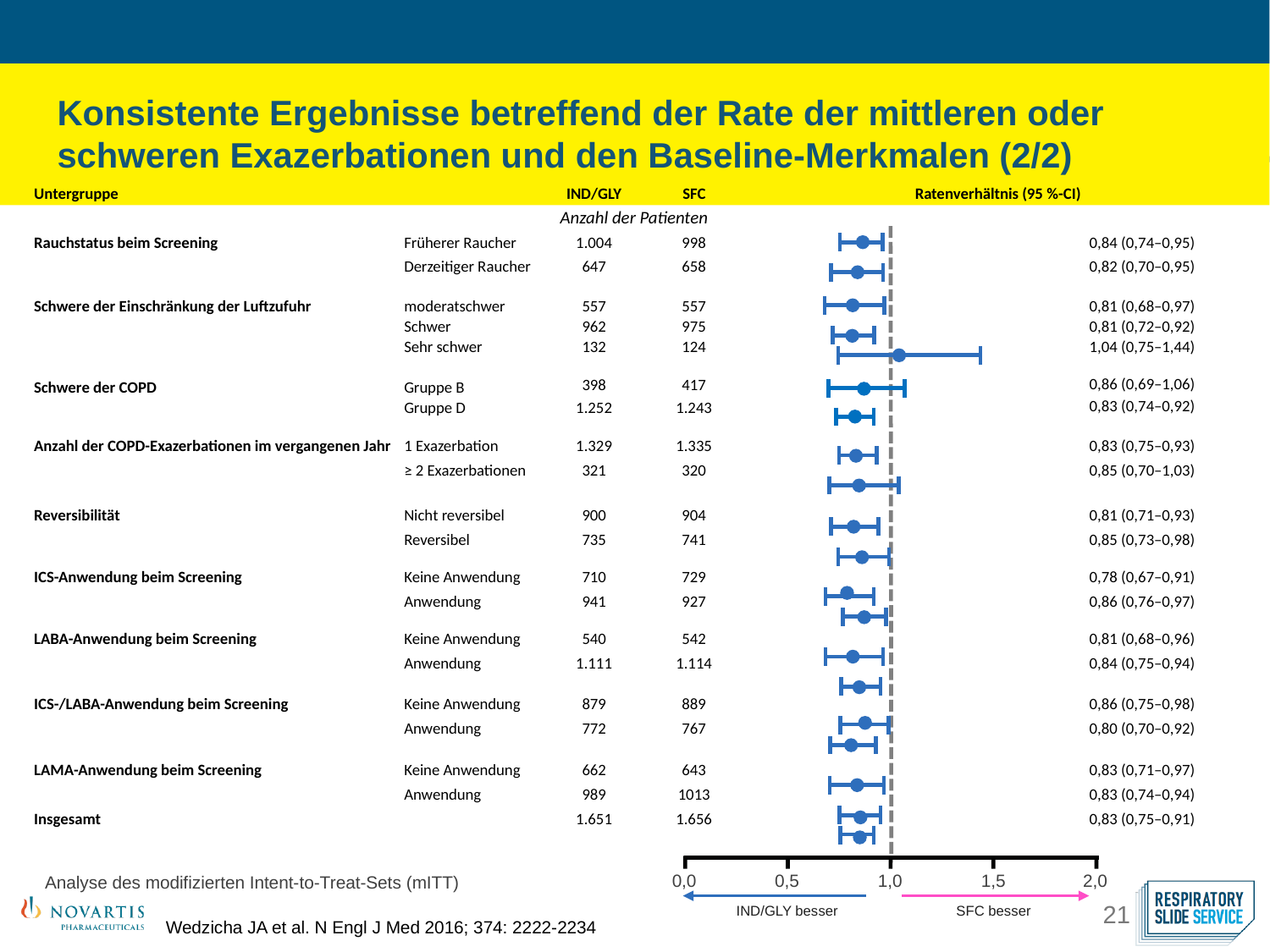

Konsistente Ergebnisse betreffend der Rate der mittleren oder schweren Exazerbationen und den Baseline-Merkmalen (2/2)
| Untergruppe |  | IND/GLY | SFC | Ratenverhältnis (95 %-CI) |  |
| --- | --- | --- | --- | --- | --- |
|  |  | Anzahl der Patienten |  |  |  |
| Rauchstatus beim Screening | Früherer Raucher | 1.004 | 998 |  | 0,84 (0,74–0,95) |
|  | Derzeitiger Raucher | 647 | 658 |  | 0,82 (0,70–0,95) |
|  |  |  |  |  |  |
| Schwere der Einschränkung der Luftzufuhr | moderatschwer | 557 | 557 |  | 0,81 (0,68–0,97) |
|  | Schwer | 962 | 975 |  | 0,81 (0,72–0,92) |
|  | Sehr schwer | 132 | 124 |  | 1,04 (0,75–1,44) |
|  |  |  |  |  |  |
| Schwere der COPD | Gruppe B | 398 | 417 |  | 0,86 (0,69–1,06) |
|  | Gruppe D | 1.252 | 1.243 |  | 0,83 (0,74–0,92) |
|  |  |  |  |  |  |
| Anzahl der COPD-Exazerbationen im vergangenen Jahr | 1 Exazerbation | 1.329 | 1.335 |  | 0,83 (0,75–0,93) |
|  | ≥ 2 Exazerbationen | 321 | 320 |  | 0,85 (0,70–1,03) |
|  |  |  |  |  |  |
| Reversibilität | Nicht reversibel | 900 | 904 |  | 0,81 (0,71–0,93) |
|  | Reversibel | 735 | 741 |  | 0,85 (0,73–0,98) |
|  |  |  |  |  |  |
| ICS-Anwendung beim Screening | Keine Anwendung | 710 | 729 |  | 0,78 (0,67–0,91) |
|  | Anwendung | 941 | 927 |  | 0,86 (0,76–0,97) |
|  |  |  |  |  |  |
| LABA-Anwendung beim Screening | Keine Anwendung | 540 | 542 |  | 0,81 (0,68–0,96) |
|  | Anwendung | 1.111 | 1.114 |  | 0,84 (0,75–0,94) |
|  |  |  |  |  |  |
| ICS-/LABA-Anwendung beim Screening | Keine Anwendung | 879 | 889 |  | 0,86 (0,75–0,98) |
|  | Anwendung | 772 | 767 |  | 0,80 (0,70–0,92) |
|  |  |  |  |  |  |
| LAMA-Anwendung beim Screening | Keine Anwendung | 662 | 643 |  | 0,83 (0,71–0,97) |
|  | Anwendung | 989 | 1013 |  | 0,83 (0,74–0,94) |
| Insgesamt |  | 1.651 | 1.656 |  | 0,83 (0,75–0,91) |

Analyse des modifizierten Intent-to-Treat-Sets (mITT)

0,0
0,5
1,0
1,5
2,0
SFC besser
IND/GLY besser
Wedzicha JA et al. N Engl J Med 2016; 374: 2222-2234